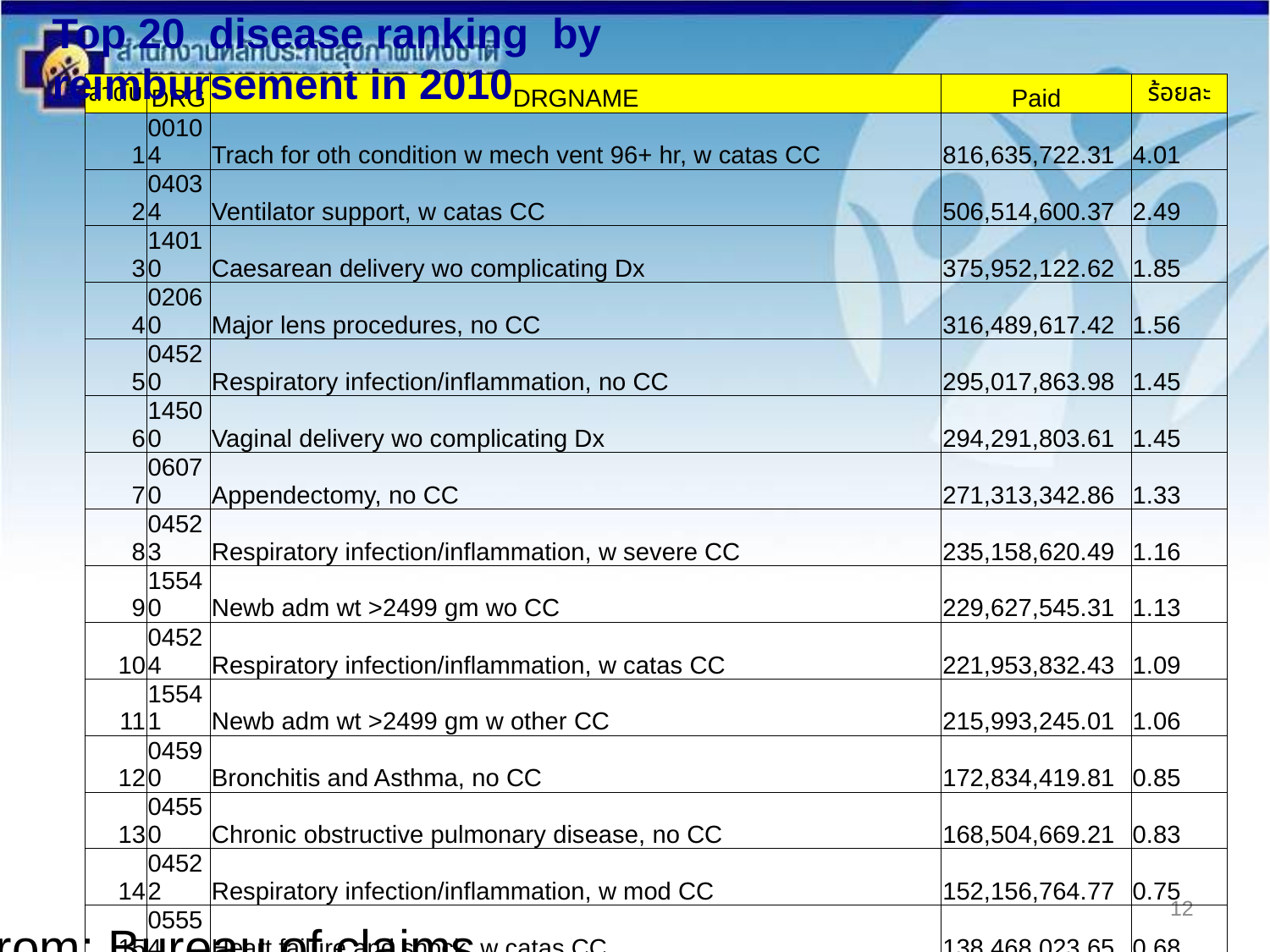

Top 20  disease ranking  by  reimbursement in 2010
| ลำดับ | DRG | DRGNAME | Paid | ร้อยละ |
| --- | --- | --- | --- | --- |
| 1 | 00104 | Trach for oth condition w mech vent 96+ hr, w catas CC | 816,635,722.31 | 4.01 |
| 2 | 04034 | Ventilator support, w catas CC | 506,514,600.37 | 2.49 |
| 3 | 14010 | Caesarean delivery wo complicating Dx | 375,952,122.62 | 1.85 |
| 4 | 02060 | Major lens procedures, no CC | 316,489,617.42 | 1.56 |
| 5 | 04520 | Respiratory infection/inflammation, no CC | 295,017,863.98 | 1.45 |
| 6 | 14500 | Vaginal delivery wo complicating Dx | 294,291,803.61 | 1.45 |
| 7 | 06070 | Appendectomy, no CC | 271,313,342.86 | 1.33 |
| 8 | 04523 | Respiratory infection/inflammation, w severe CC | 235,158,620.49 | 1.16 |
| 9 | 15540 | Newb adm wt >2499 gm wo CC | 229,627,545.31 | 1.13 |
| 10 | 04524 | Respiratory infection/inflammation, w catas CC | 221,953,832.43 | 1.09 |
| 11 | 15541 | Newb adm wt >2499 gm w other CC | 215,993,245.01 | 1.06 |
| 12 | 04590 | Bronchitis and Asthma, no CC | 172,834,419.81 | 0.85 |
| 13 | 04550 | Chronic obstructive pulmonary disease, no CC | 168,504,669.21 | 0.83 |
| 14 | 04522 | Respiratory infection/inflammation, w mod CC | 152,156,764.77 | 0.75 |
| 15 | 05554 | Heart failure and shock, w catas CC | 138,468,023.65 | 0.68 |
| 16 | 11503 | Chronic renal failure, age > 17, w severe CC | 134,258,648.89 | 0.66 |
| 17 | 06034 | Major small & large bowel procedure, w catas CC | 134,047,596.02 | 0.66 |
| 18 | 04033 | Ventilator support, w severe CC | 128,613,572.56 | 0.63 |
| 19 | 01024 | Craniotomy except for trauma, w catas CC | 126,401,378.37 | 0.62 |
| 20 | 01553 | Specific cerebrovascular disorders exc TIA, w severe CC | 119,469,722.47 | 0.59 |
12
From: Bureau of claims